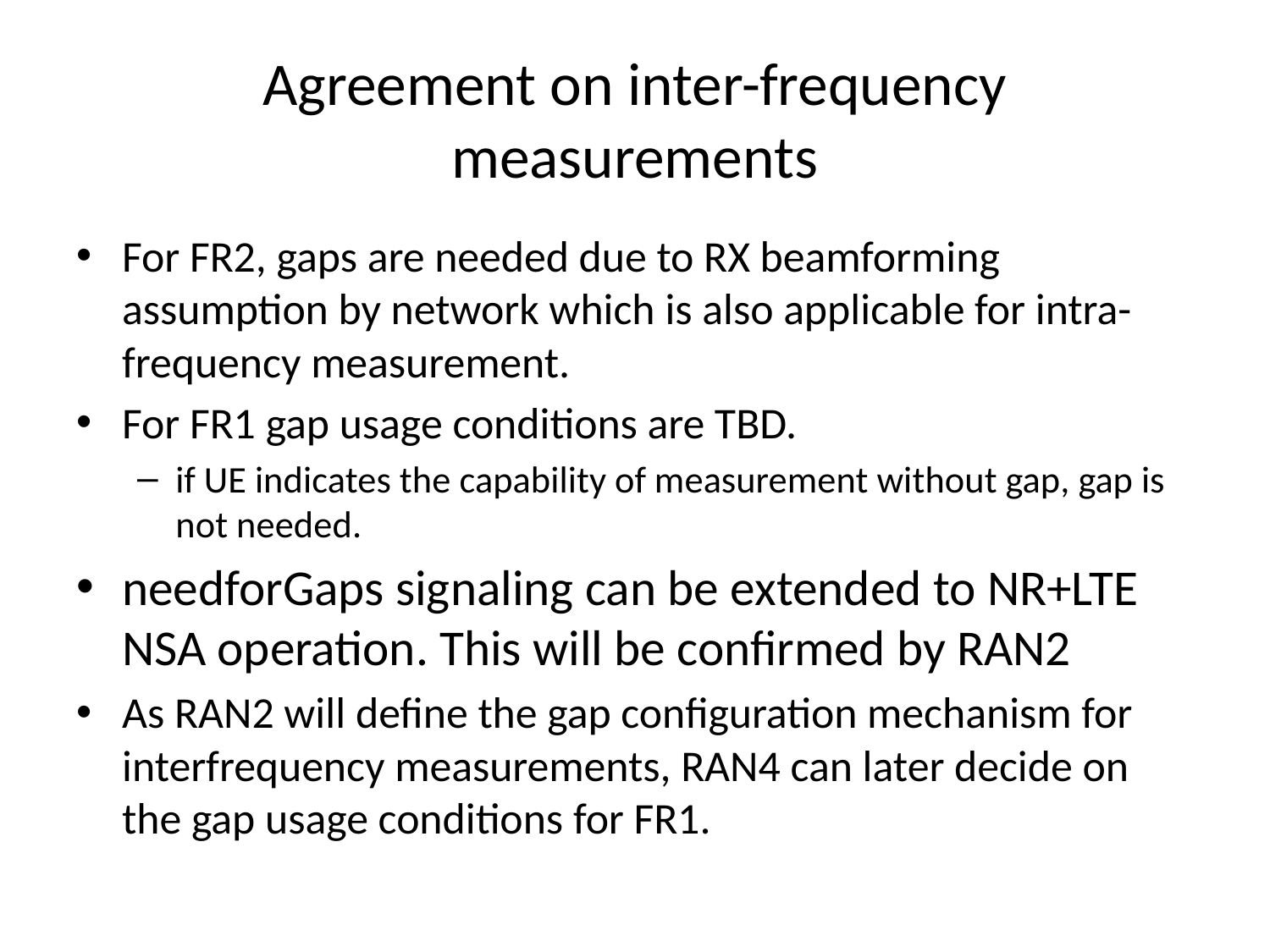

# Agreement on inter-frequency measurements
For FR2, gaps are needed due to RX beamforming assumption by network which is also applicable for intra-frequency measurement.
For FR1 gap usage conditions are TBD.
if UE indicates the capability of measurement without gap, gap is not needed.
needforGaps signaling can be extended to NR+LTE NSA operation. This will be confirmed by RAN2
As RAN2 will define the gap configuration mechanism for interfrequency measurements, RAN4 can later decide on the gap usage conditions for FR1.